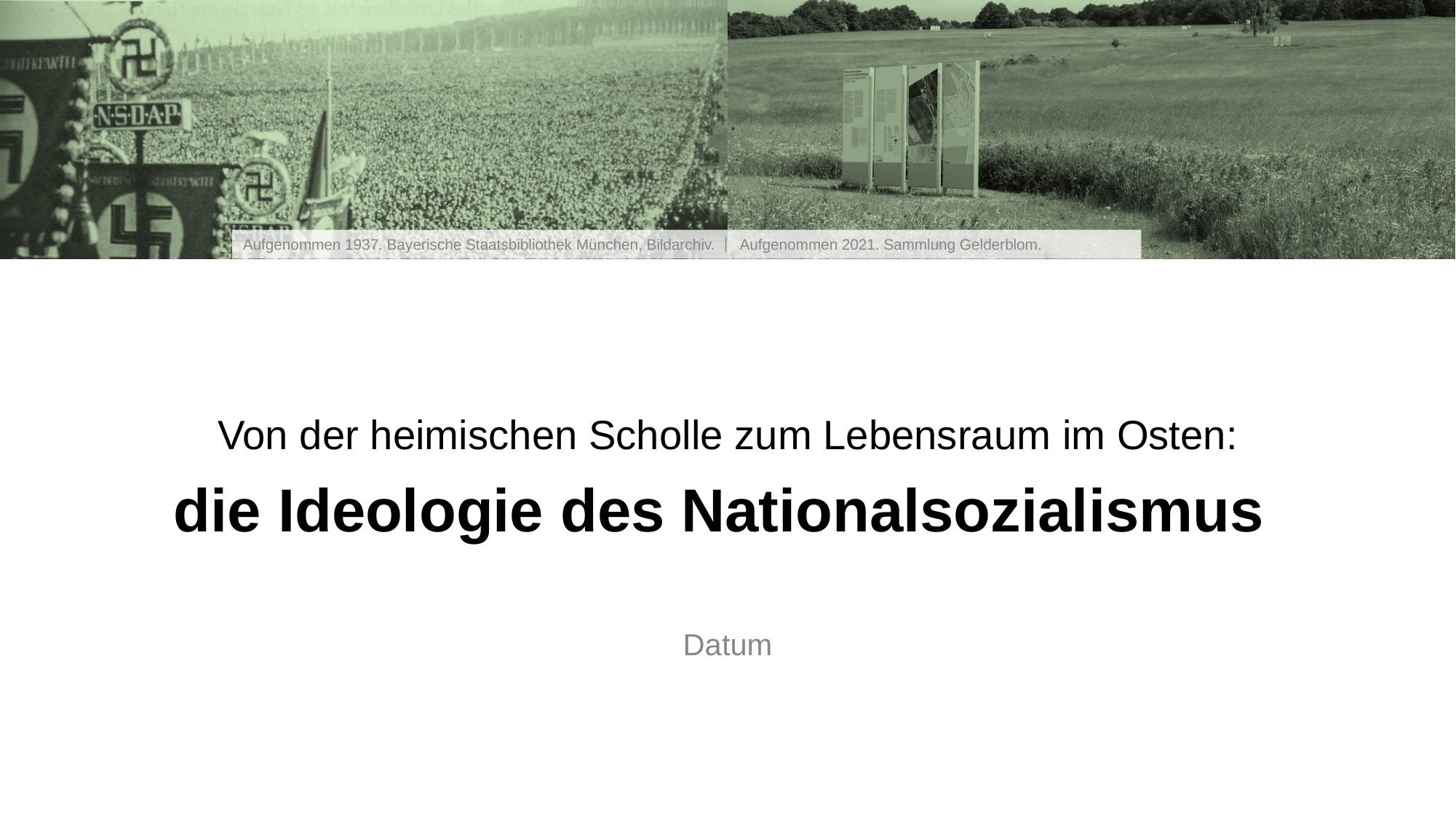

Von der heimischen Scholle zum Lebensraum im Osten:
die Ideologie des Nationalsozialismus
Datum